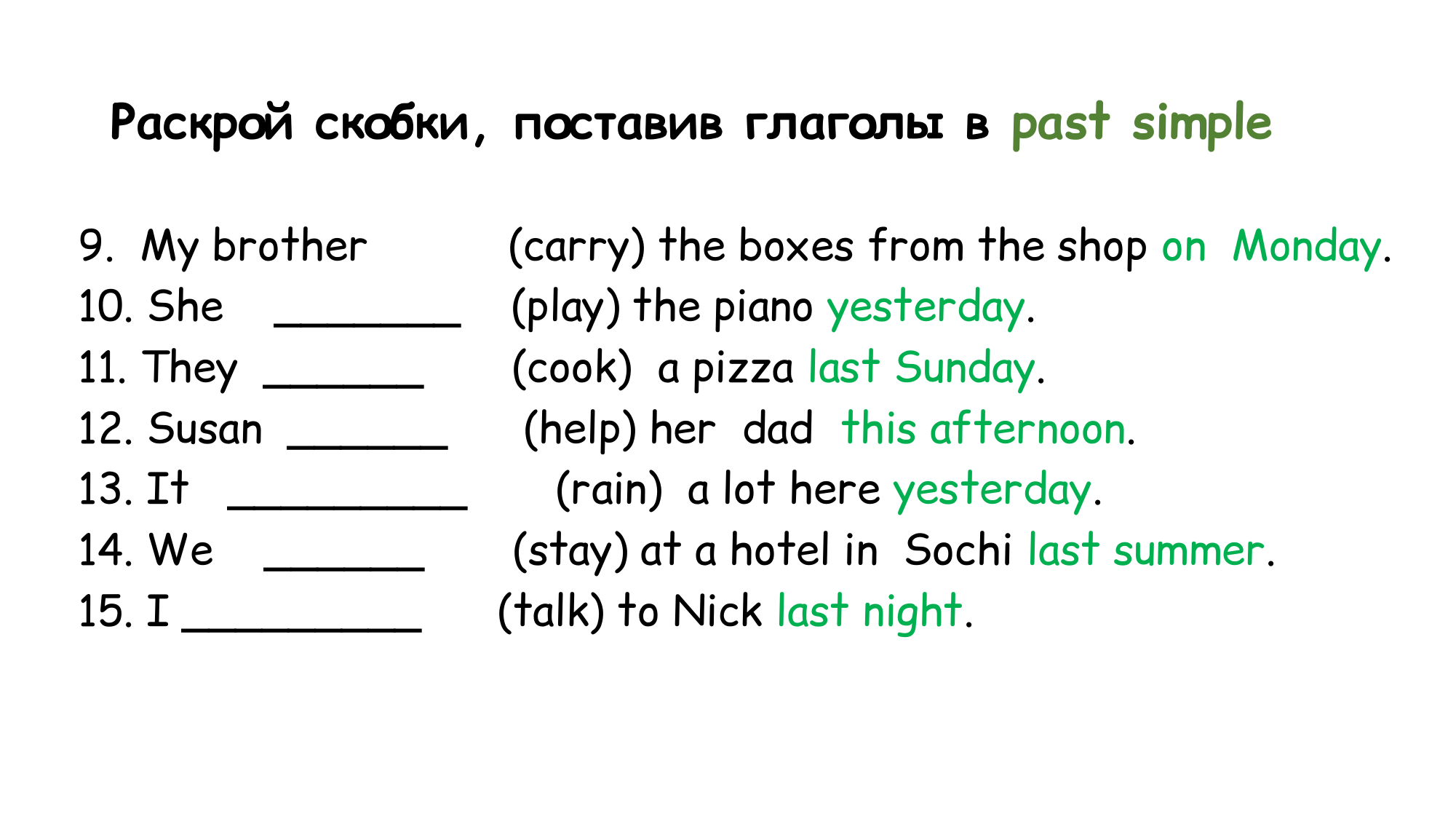

# Раскрой скобки, поставив глаголы в past simple
9.  My brother           (carry) the boxes from the shop on  Monday.
10. She    _______    (play) the piano yesterday.
11. They  ______       (cook)  a pizza last Sunday.
12. Susan  ______      (help) her  dad  this afternoon.
13. It   _________       (rain)  a lot here yesterday.
14. We    ______       (stay) at a hotel in  Sochi last summer.
15. I _________      (talk) to Nick last night.